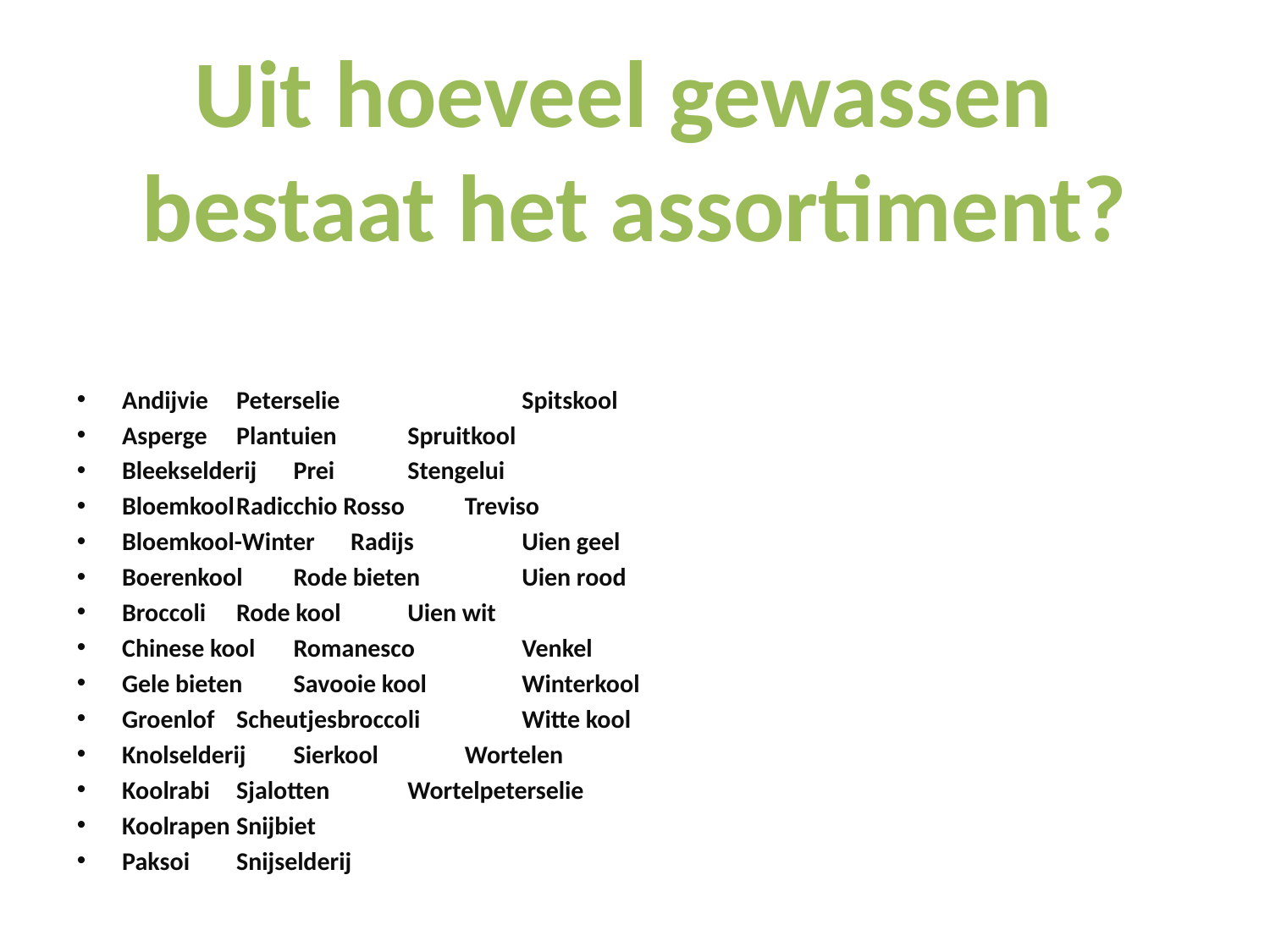

Uit hoeveel gewassen
bestaat het assortiment?

Andijvie    		Peterselie                    	          Spitskool
Asperge		Plantuien		          Spruitkool
Bleekselderij		Prei		          Stengelui
Bloemkool		Radicchio Rosso	          Treviso
Bloemkool-Winter		Radijs		          Uien geel
Boerenkool		Rode bieten	          Uien rood
Broccoli		Rode kool 		          Uien wit
Chinese kool		Romanesco		          Venkel
Gele bieten		Savooie kool	          Winterkool
Groenlof		Scheutjesbroccoli 	          Witte kool
Knolselderij		Sierkool		          Wortelen
Koolrabi		Sjalotten		          Wortelpeterselie
Koolrapen		Snijbiet
Paksoi			Snijselderij